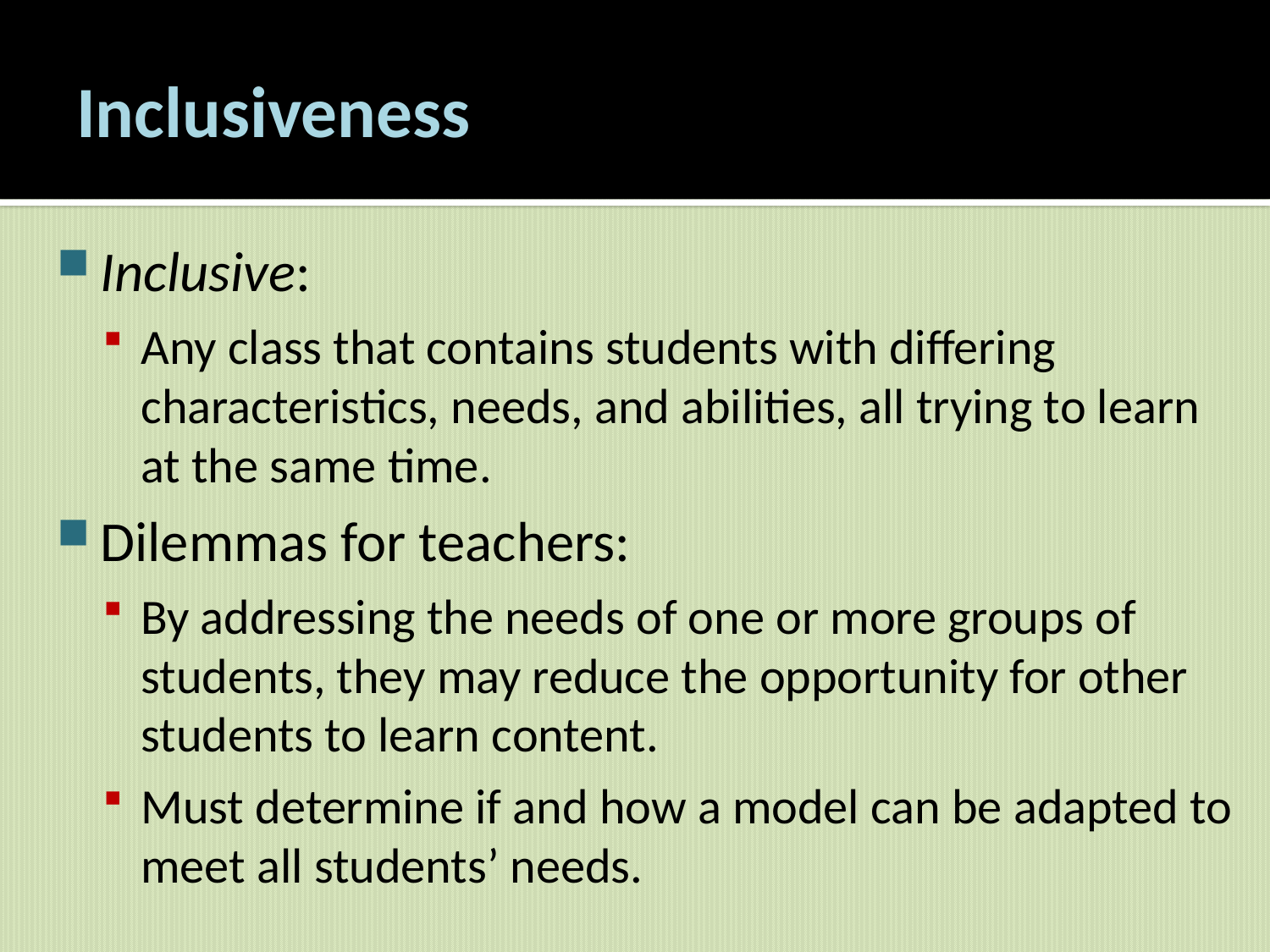

# Inclusiveness
Inclusive:
Any class that contains students with differing characteristics, needs, and abilities, all trying to learn at the same time.
Dilemmas for teachers:
By addressing the needs of one or more groups of students, they may reduce the opportunity for other students to learn content.
Must determine if and how a model can be adapted to meet all students’ needs.